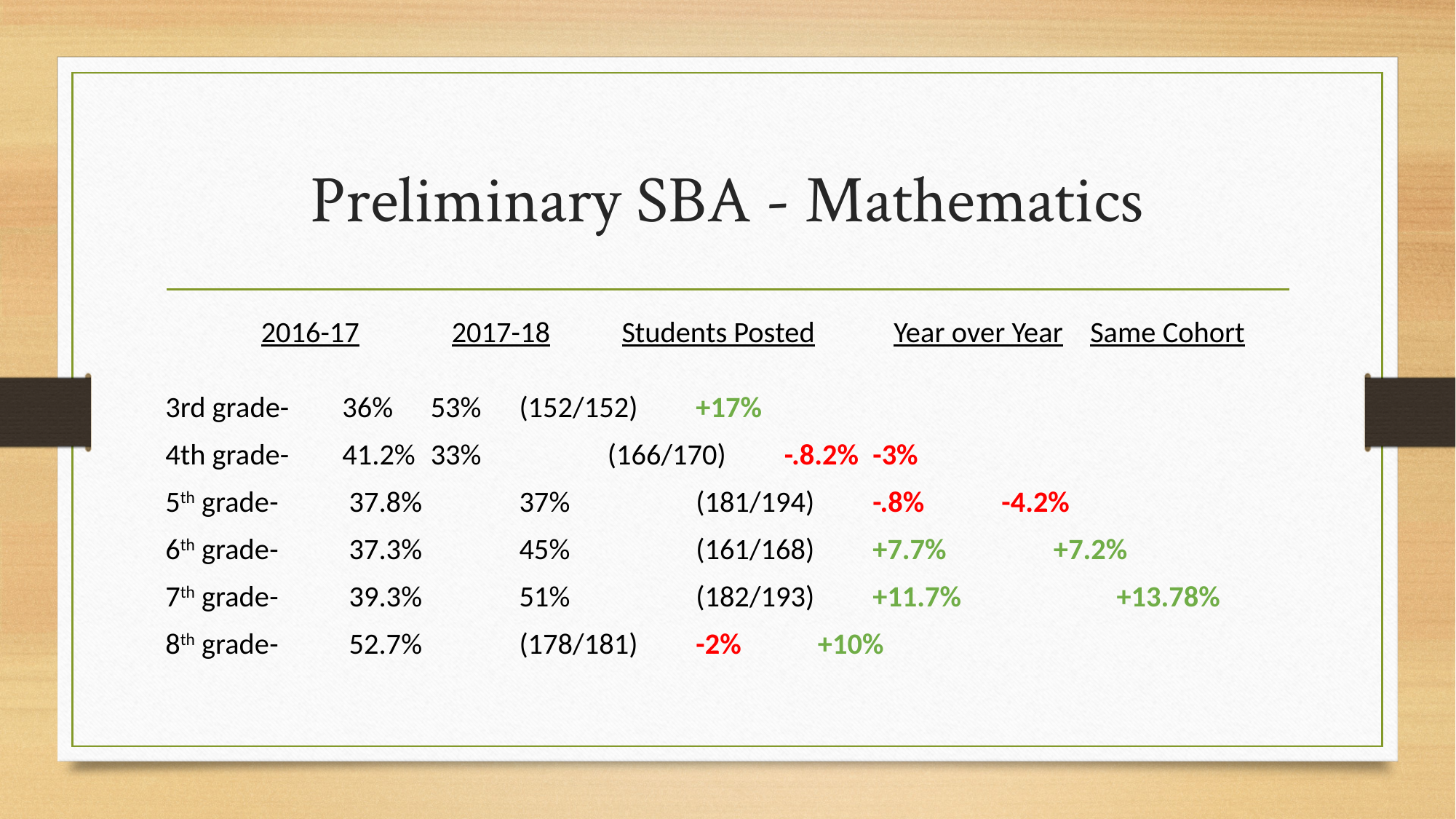

# Preliminary SBA - Mathematics
2016-17	 2017-18	Students Posted	 Year over Year    Same Cohort
3rd grade- 	36%		53% 		(152/152)			+17%
4th grade-	41.2%		33%	 	(166/170)			-.8.2%			-3%
5th grade-  	 37.8%	 	37% 		(181/194)			-.8%		      -4.2%
6th grade-	 37.3%	 	45%		(161/168)  			+7.7%                +7.2%
7th grade-	 39.3%	  	51%		(182/193)			+11.7%	          +13.78%
8th grade-	 52.7%	 				(178/181)			-2%			     +10%